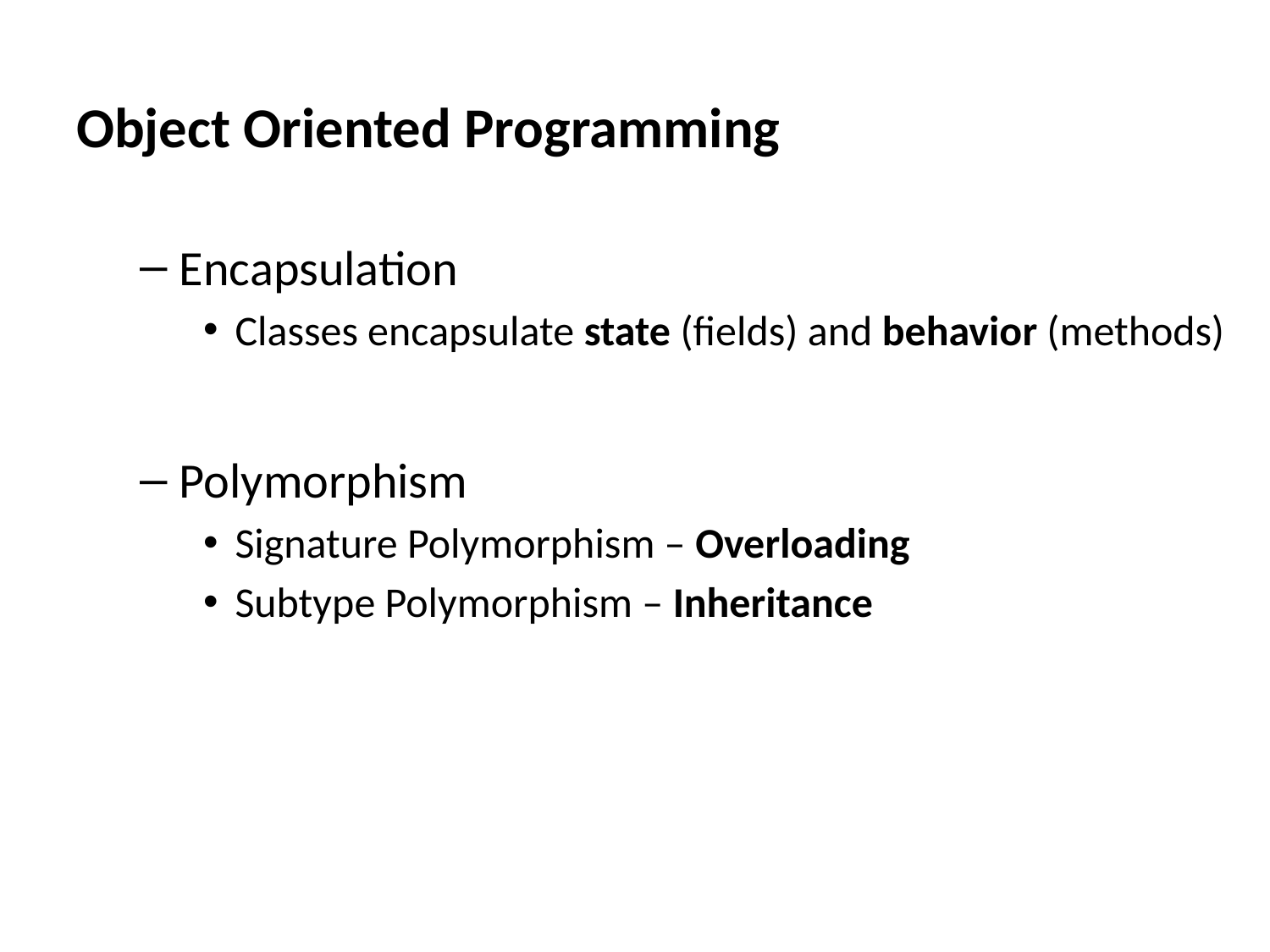

Object Oriented Programming

Encapsulation
Classes encapsulate state (fields) and behavior (methods)

Polymorphism
Signature Polymorphism – Overloading
Subtype Polymorphism – Inheritance